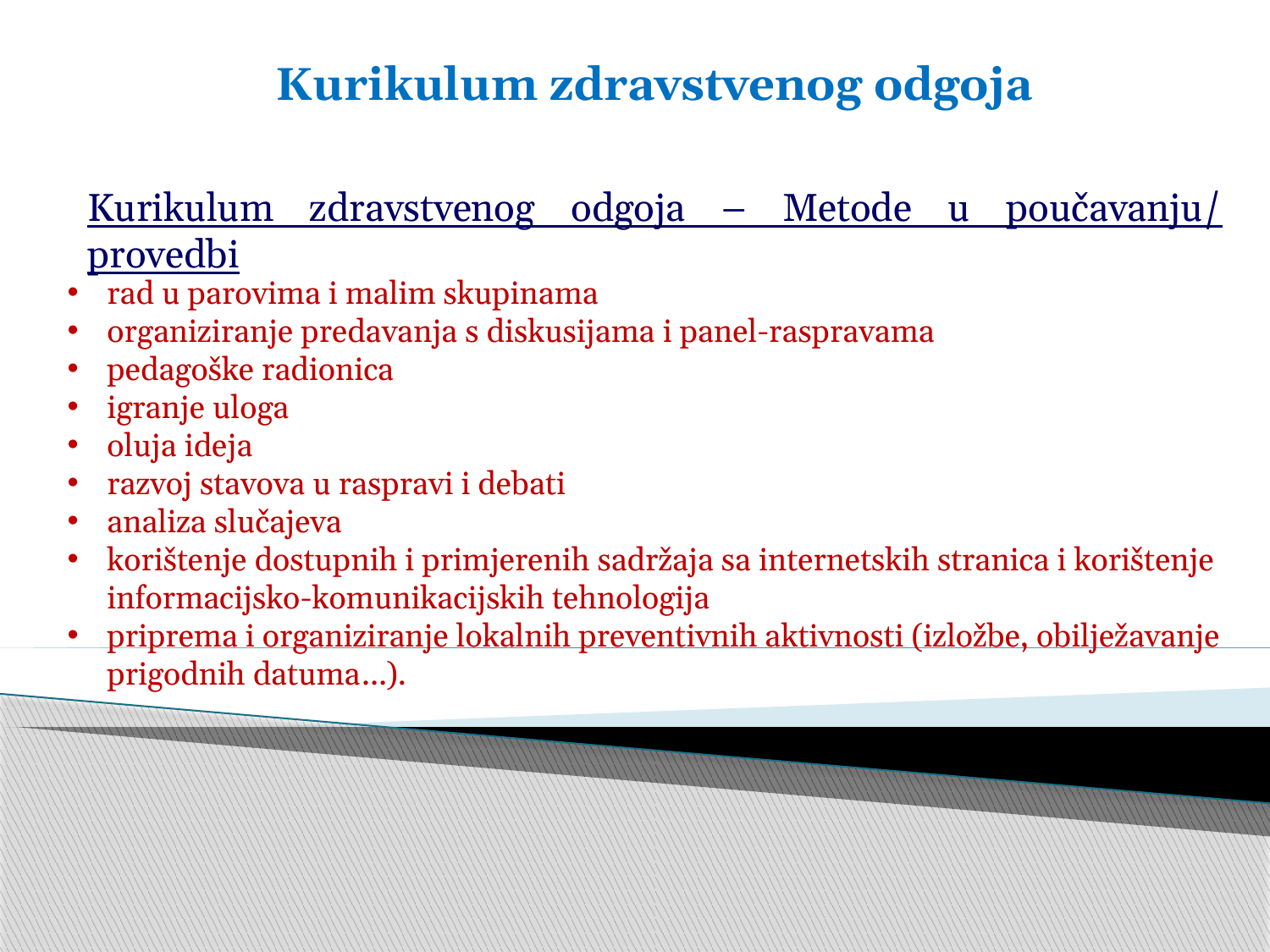

# Kurikulum zdravstvenog odgoja
Kurikulum zdravstvenog odgoja – Metode u poučavanju/ provedbi
rad u parovima i malim skupinama
organiziranje predavanja s diskusijama i panel-raspravama
pedagoške radionica
igranje uloga
oluja ideja
razvoj stavova u raspravi i debati
analiza slučajeva
korištenje dostupnih i primjerenih sadržaja sa internetskih stranica i korištenje informacijsko-komunikacijskih tehnologija
priprema i organiziranje lokalnih preventivnih aktivnosti (izložbe, obilježavanje prigodnih datuma…).